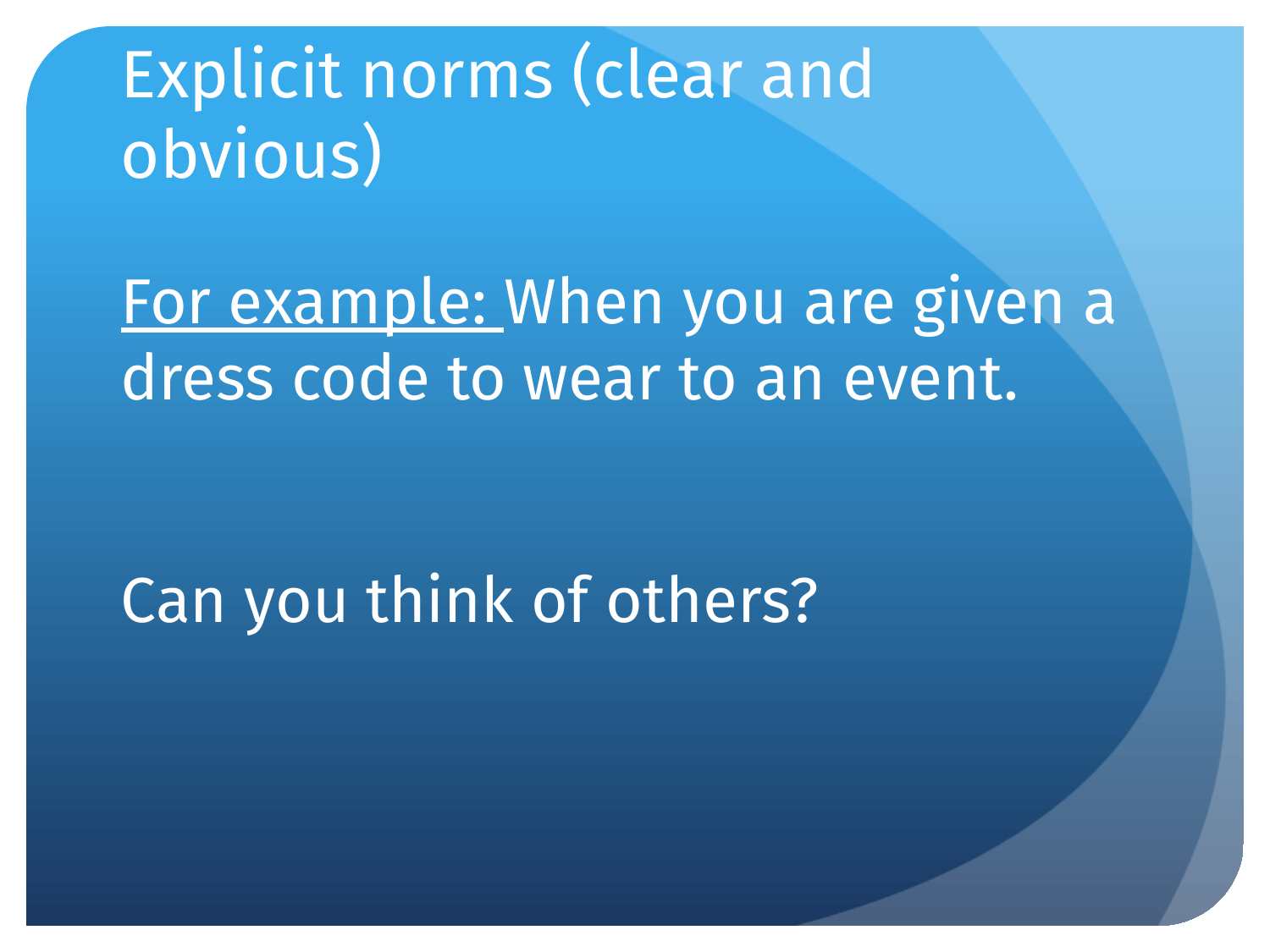

# Explicit norms (clear and obvious)
For example: When you are given a dress code to wear to an event.

Can you think of others?